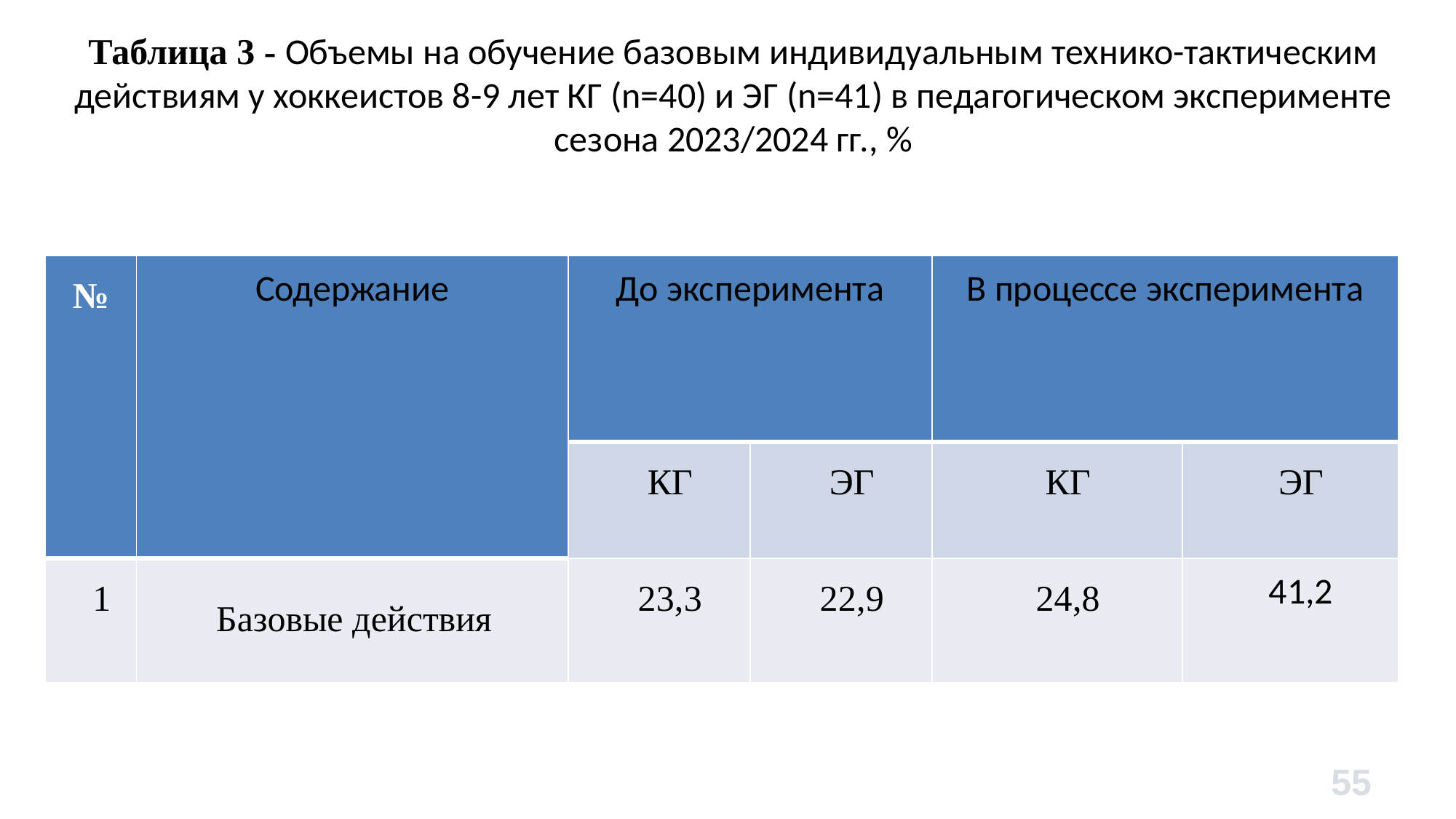

Таблица 3 - Объемы на обучение базовым индивидуальным технико-тактическим действиям у хоккеистов 8-9 лет КГ (n=40) и ЭГ (n=41) в педагогическом эксперименте сезона 2023/2024 гг., %

| № | Содержание | До эксперимента |  | В процессе эксперимента |  |
| --- | --- | --- | --- | --- | --- |
|  |  | КГ | ЭГ | КГ | ЭГ |
| 1 | Базовые действия | 23,3 | 22,9 | 24,8 | 41,2 |
55